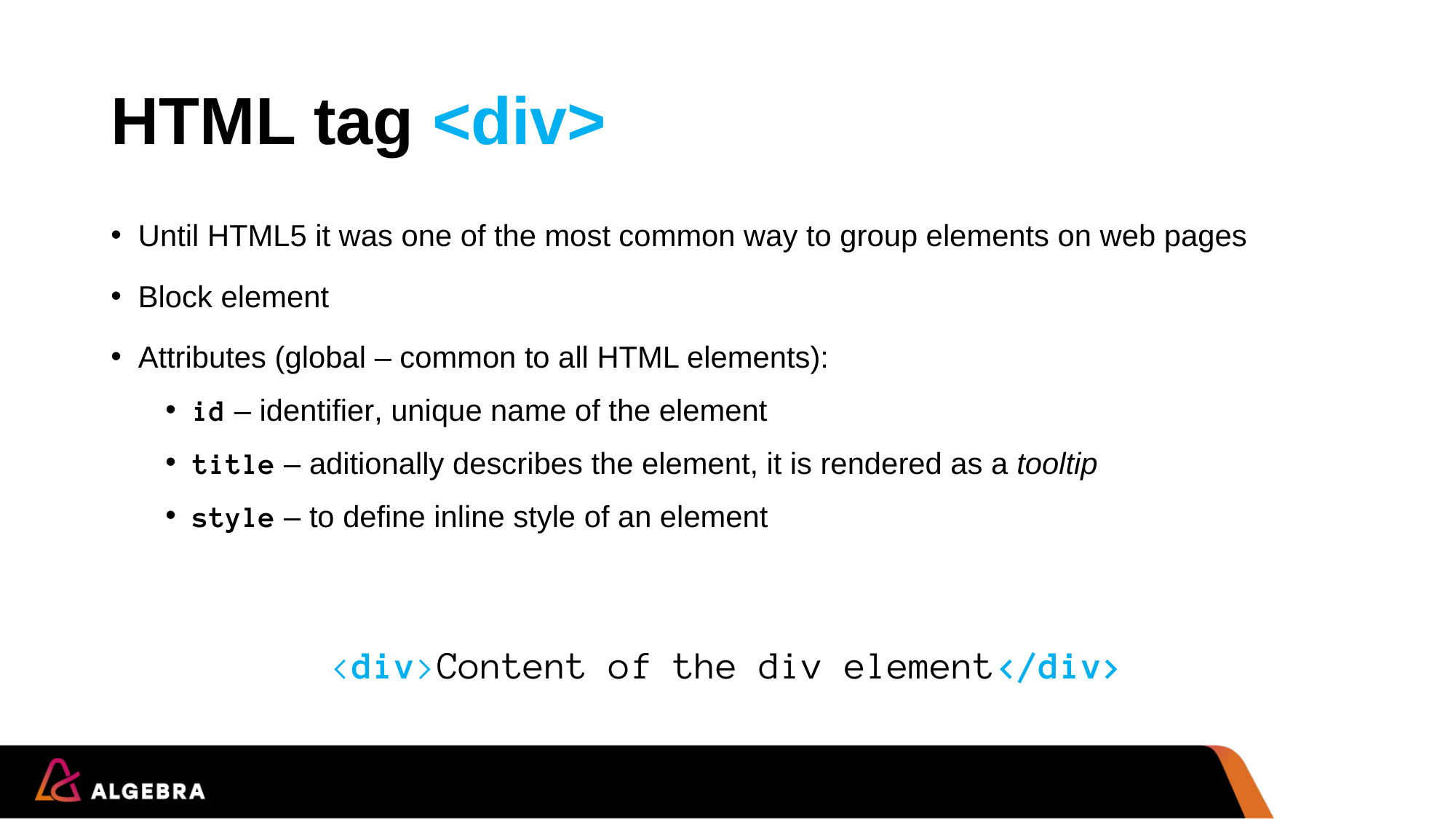

# HTML tag <div>
Until HTML5 it was one of the most common way to group elements on web pages
Block element
Attributes (global – common to all HTML elements):
id – identifier, unique name of the element
title – aditionally describes the element, it is rendered as a tooltip
style – to define inline style of an element

<div>Content of the div element</div>